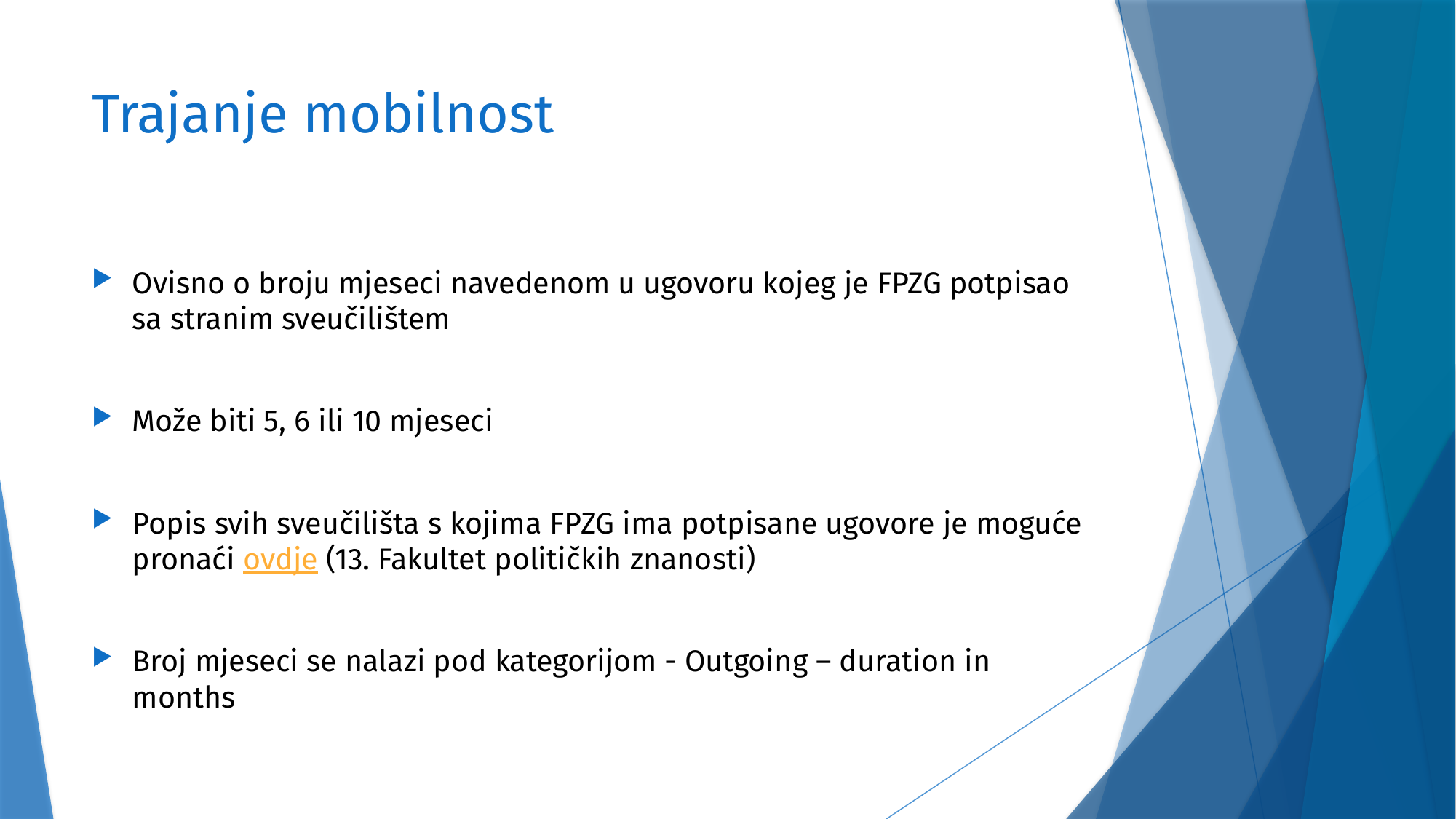

# Trajanje mobilnost
Ovisno o broju mjeseci navedenom u ugovoru kojeg je FPZG potpisao sa stranim sveučilištem

Može biti 5, 6 ili 10 mjeseci

Popis svih sveučilišta s kojima FPZG ima potpisane ugovore je moguće pronaći ovdje (13. Fakultet političkih znanosti)

Broj mjeseci se nalazi pod kategorijom - Outgoing – duration in months